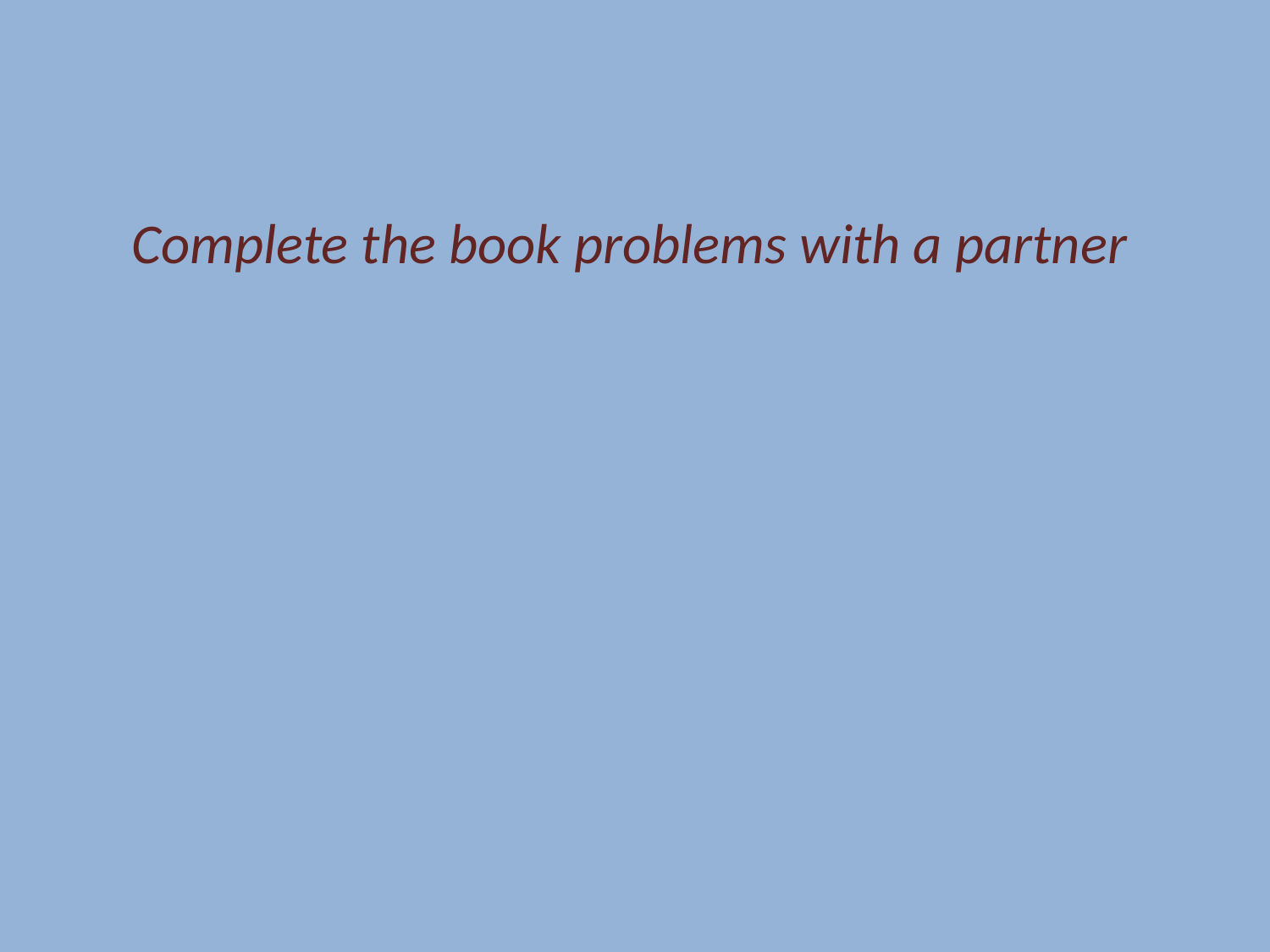

Complete the book problems with a partner